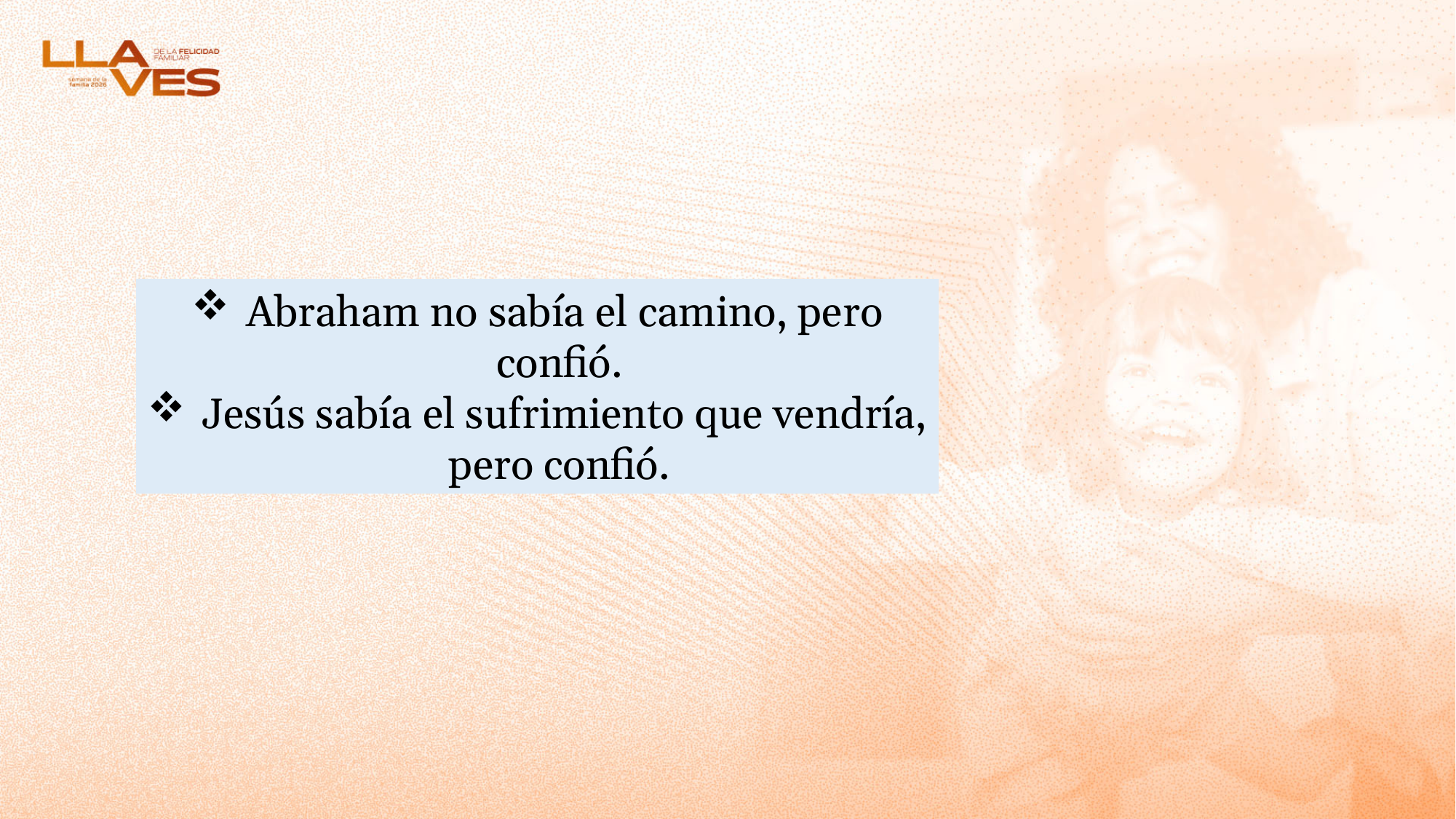

Abraham no sabía el camino, pero confió.
Jesús sabía el sufrimiento que vendría, pero confió.